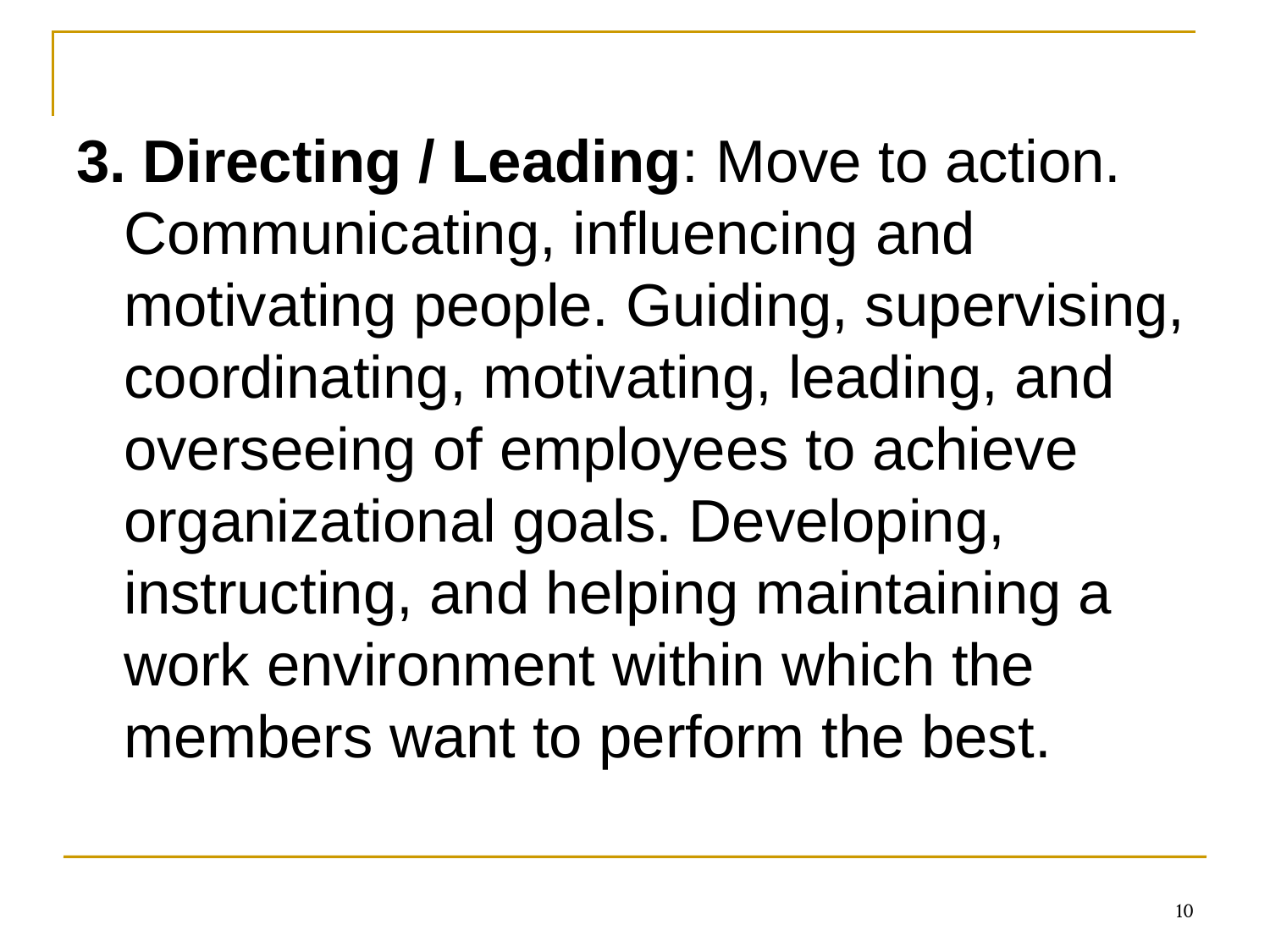

3. Directing / Leading: Move to action. Communicating, influencing and motivating people. Guiding, supervising, coordinating, motivating, leading, and overseeing of employees to achieve organizational goals. Developing, instructing, and helping maintaining a work environment within which the members want to perform the best.

10